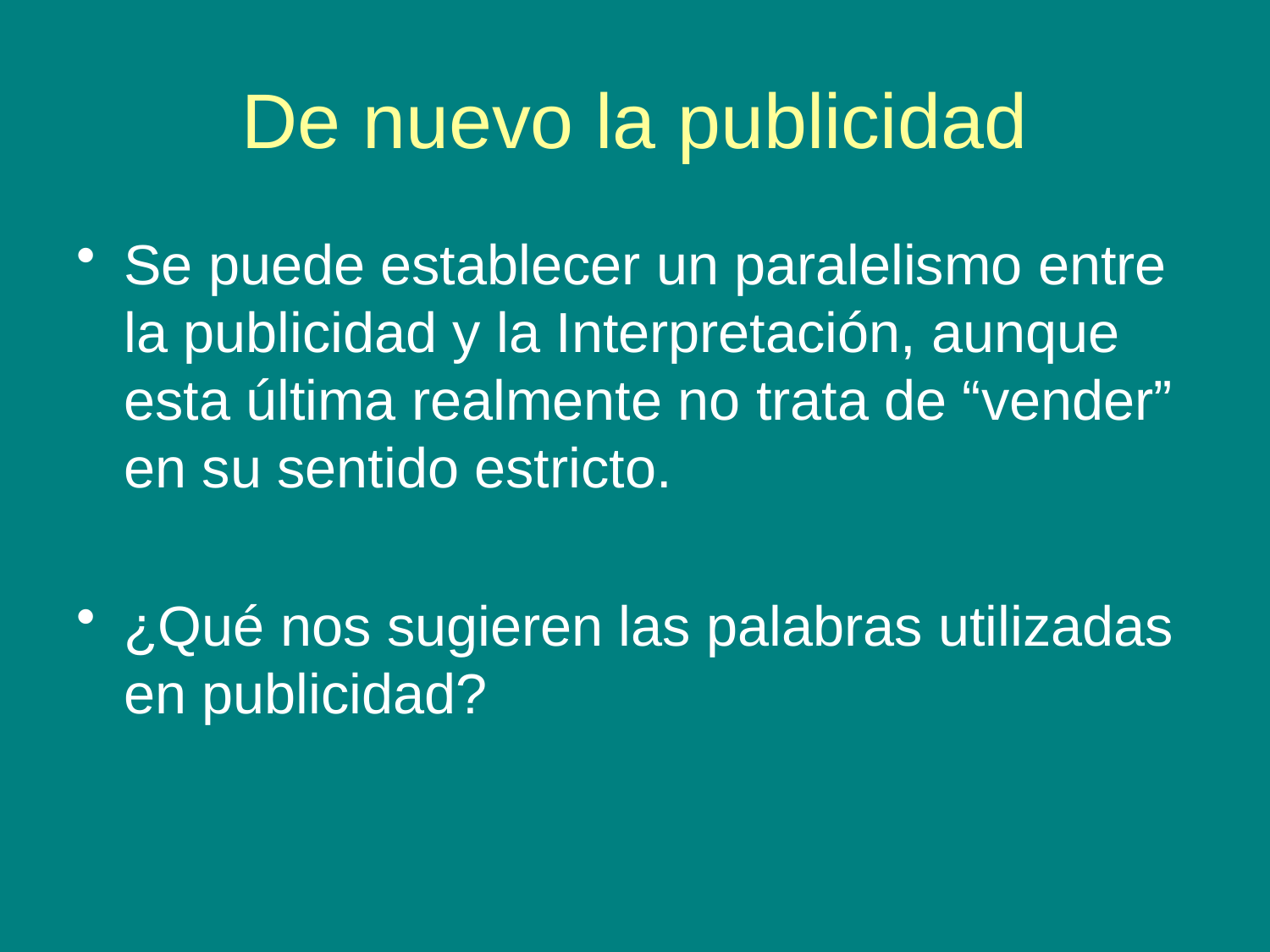

# De nuevo la publicidad
Se puede establecer un paralelismo entre la publicidad y la Interpretación, aunque esta última realmente no trata de “vender” en su sentido estricto.

¿Qué nos sugieren las palabras utilizadas en publicidad?